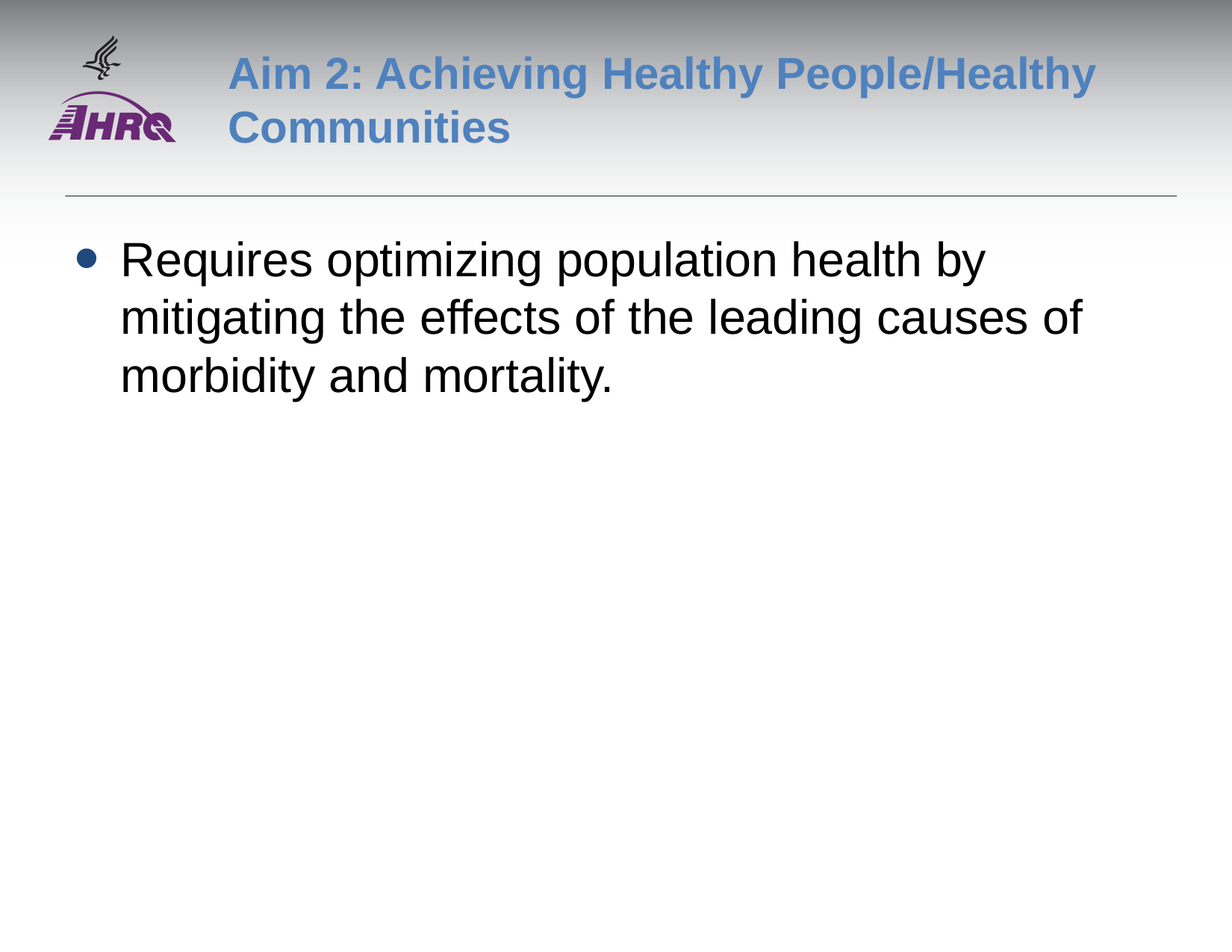

# Aim 2: Achieving Healthy People/Healthy Communities
Requires optimizing population health by mitigating the effects of the leading causes of morbidity and mortality.